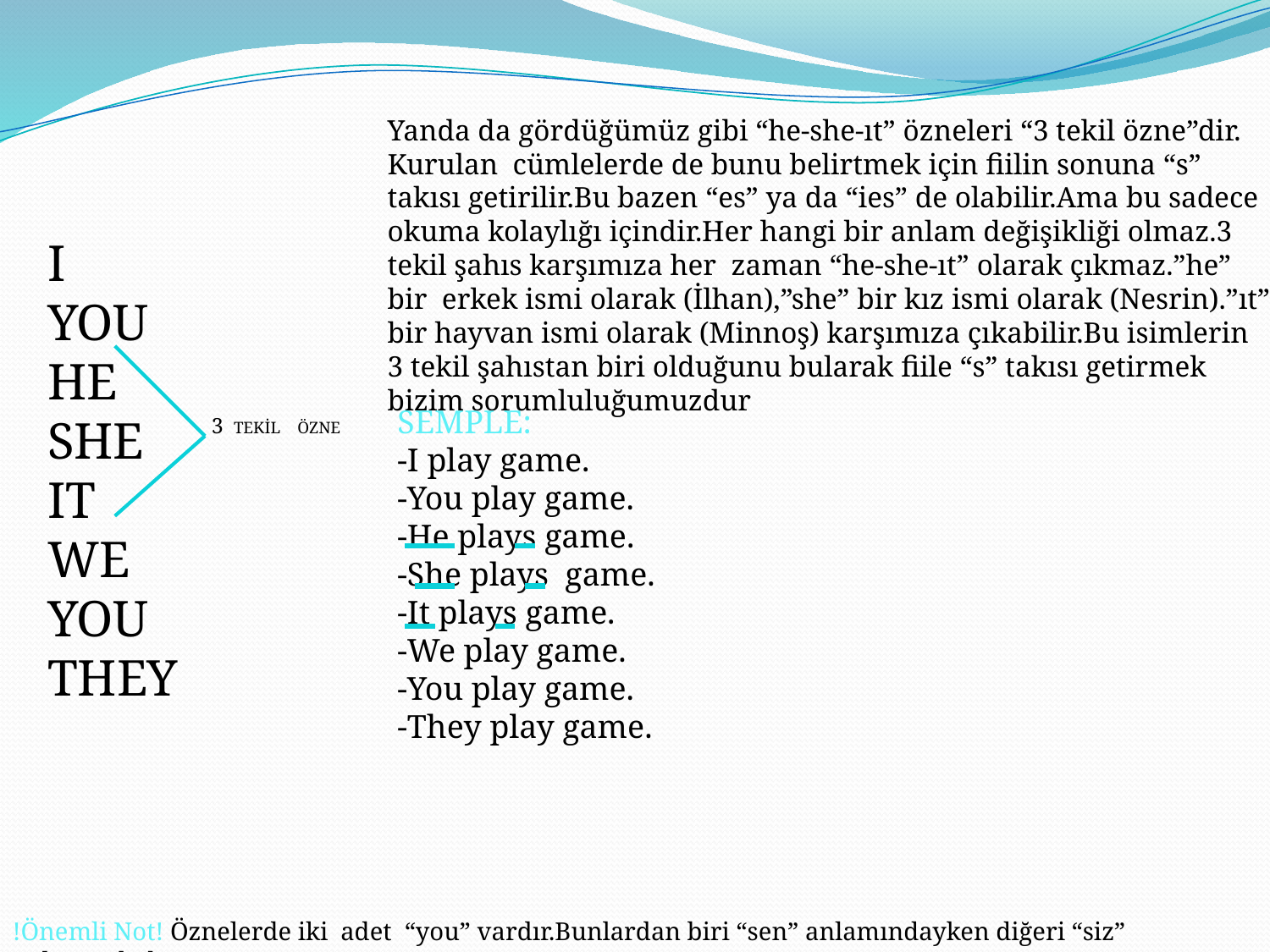

Yanda da gördüğümüz gibi “he-she-ıt” özneleri “3 tekil özne”dir.
Kurulan  cümlelerde de bunu belirtmek için fiilin sonuna “s” takısı getirilir.Bu bazen “es” ya da “ies” de olabilir.Ama bu sadece okuma kolaylığı içindir.Her hangi bir anlam değişikliği olmaz.3 tekil şahıs karşımıza her  zaman “he-she-ıt” olarak çıkmaz.”he” bir  erkek ismi olarak (İlhan),”she” bir kız ismi olarak (Nesrin).”ıt” bir hayvan ismi olarak (Minnoş) karşımıza çıkabilir.Bu isimlerin  3 tekil şahıstan biri olduğunu bularak fiile “s” takısı getirmek bizim sorumluluğumuzdur
I
YOU
HE
SHE
IT
WE
YOU
THEY
SEMPLE:
-I play game.
-You play game.
-He plays game.
-She plays  game.
-It plays game.
-We play game.
-You play game.
-They play game.
 3  TEKİL    ÖZNE
!Önemli Not! Öznelerde iki  adet  “you” vardır.Bunlardan biri “sen” anlamındayken diğeri “siz” anlamındadır